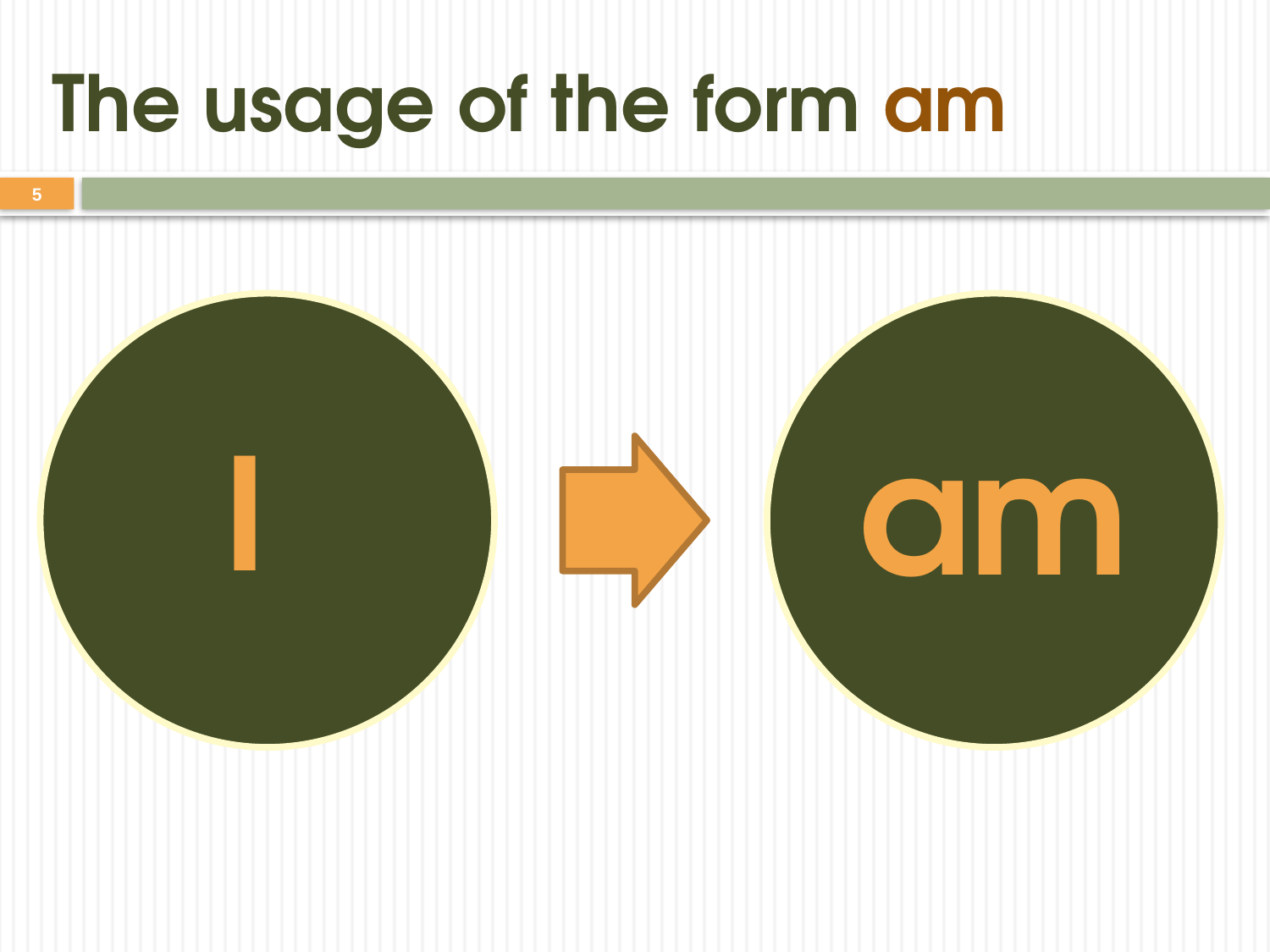

# The usage of the form am
5
I

am